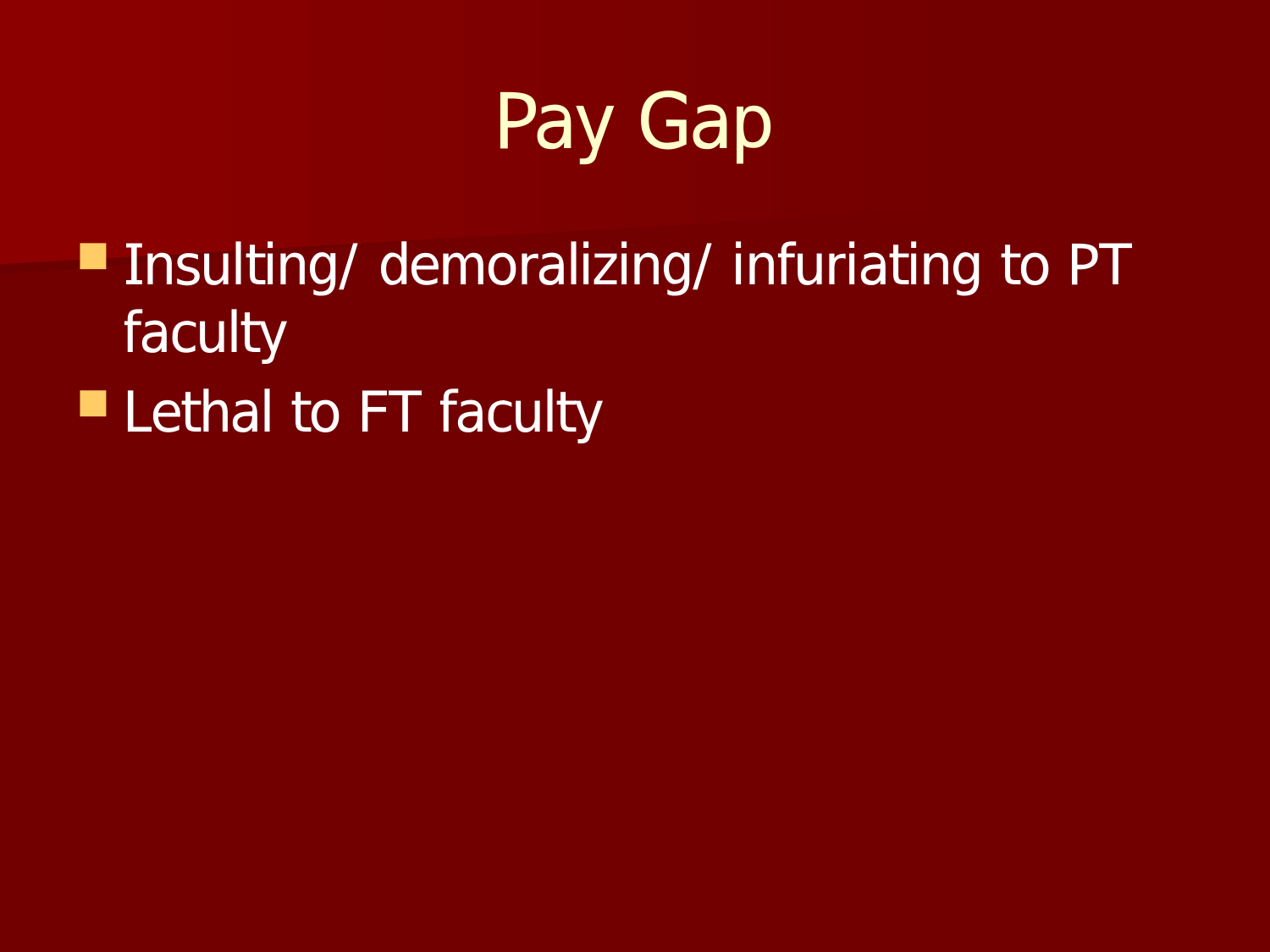

# Pay Gap
Insulting/ demoralizing/ infuriating to PT faculty
Lethal to FT faculty